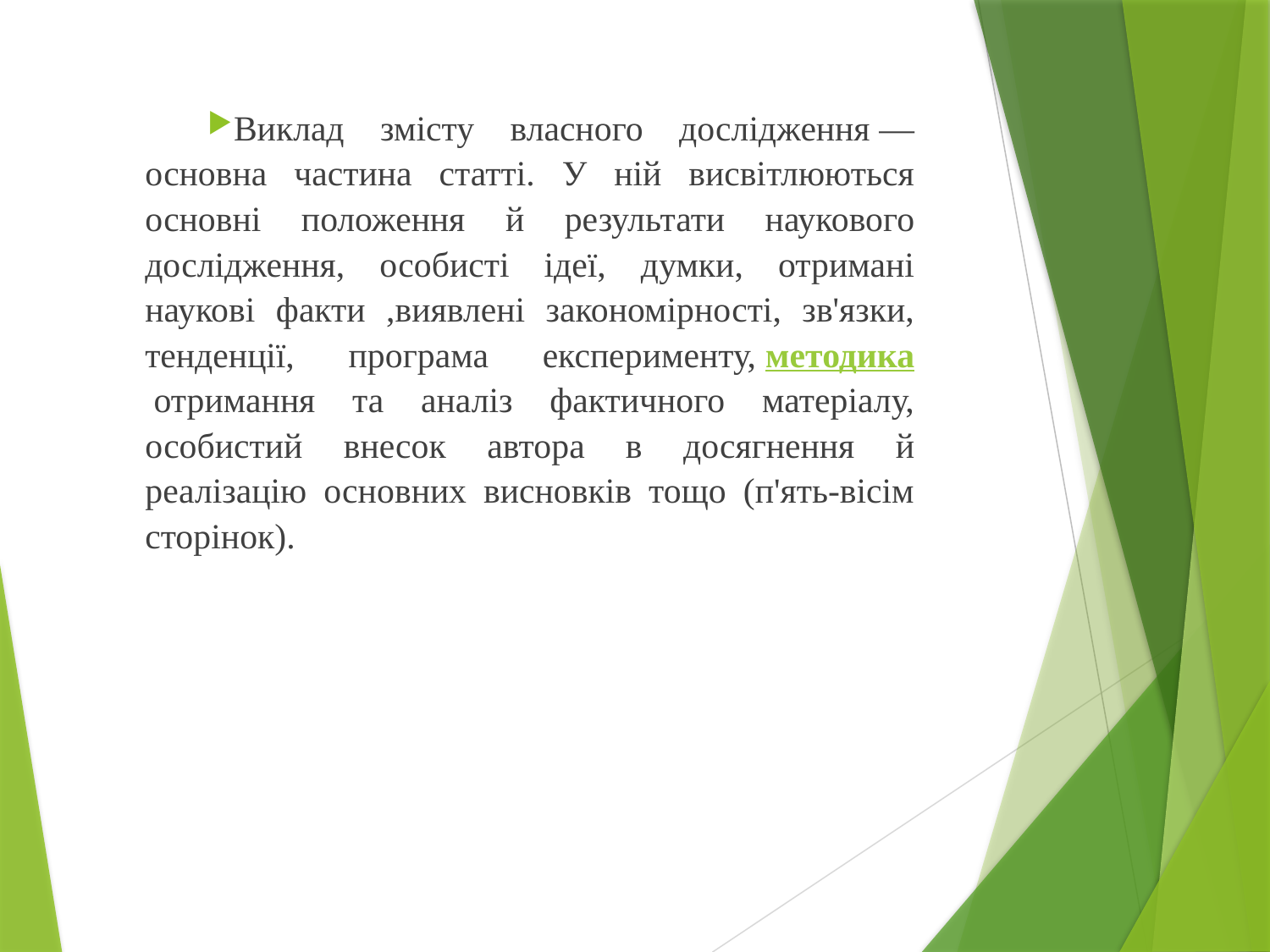

Виклад змісту власного дослідження — основна частина статті. У ній висвітлюються основні положення й результати наукового дослідження, особисті ідеї, думки, отримані наукові факти ,виявлені закономірності, зв'язки, тенденції, програма експерименту, методика отримання та аналіз фактичного матеріалу, особистий внесок автора в досягнення й реалізацію основних висновків тощо (п'ять-вісім сторінок).